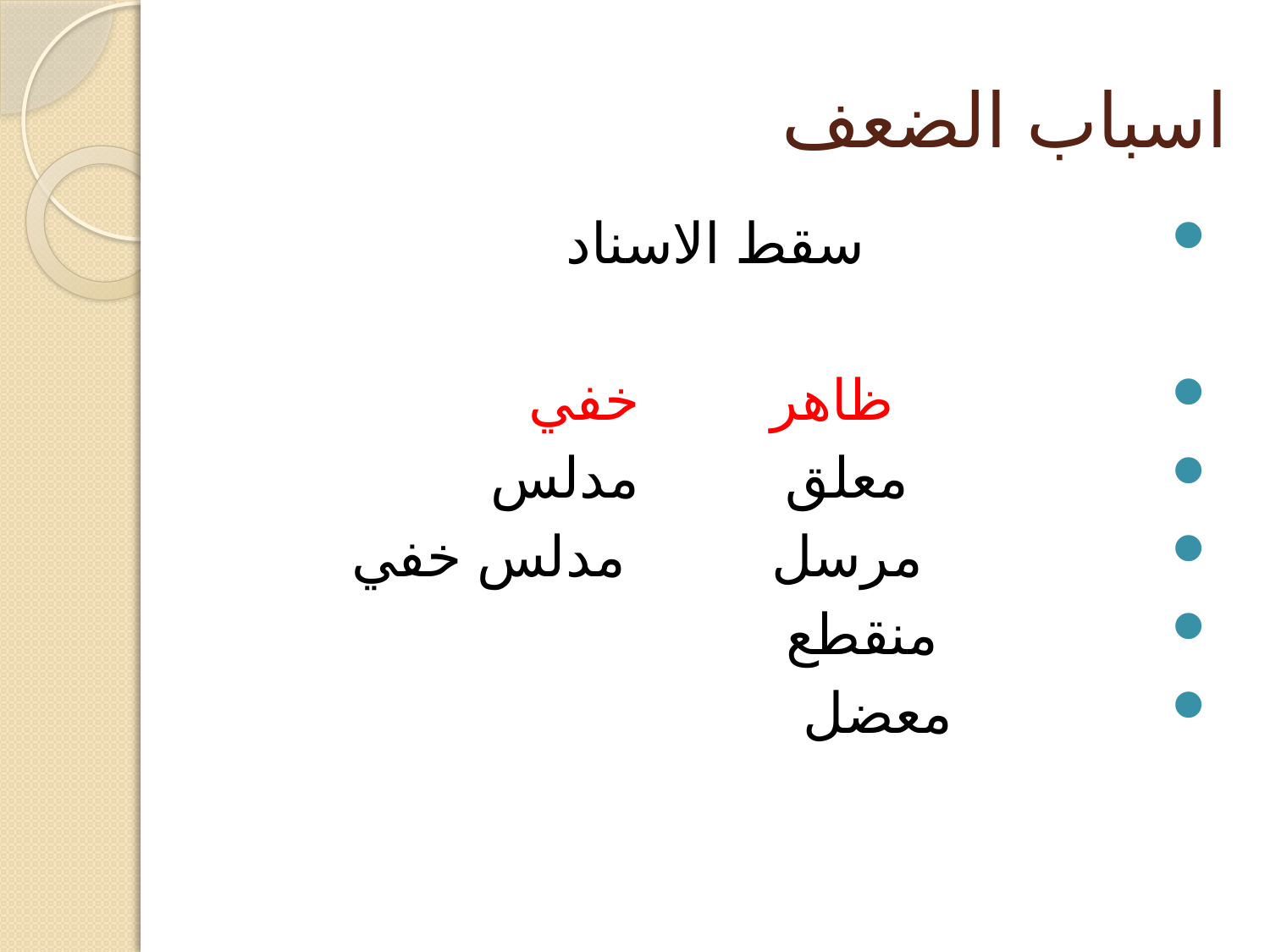

# اسباب الضعف
                     سقط الاسناد

                   ظاهر         خفي
                  معلق          مدلس
                 مرسل          مدلس خفي
                منقطع
               معضل